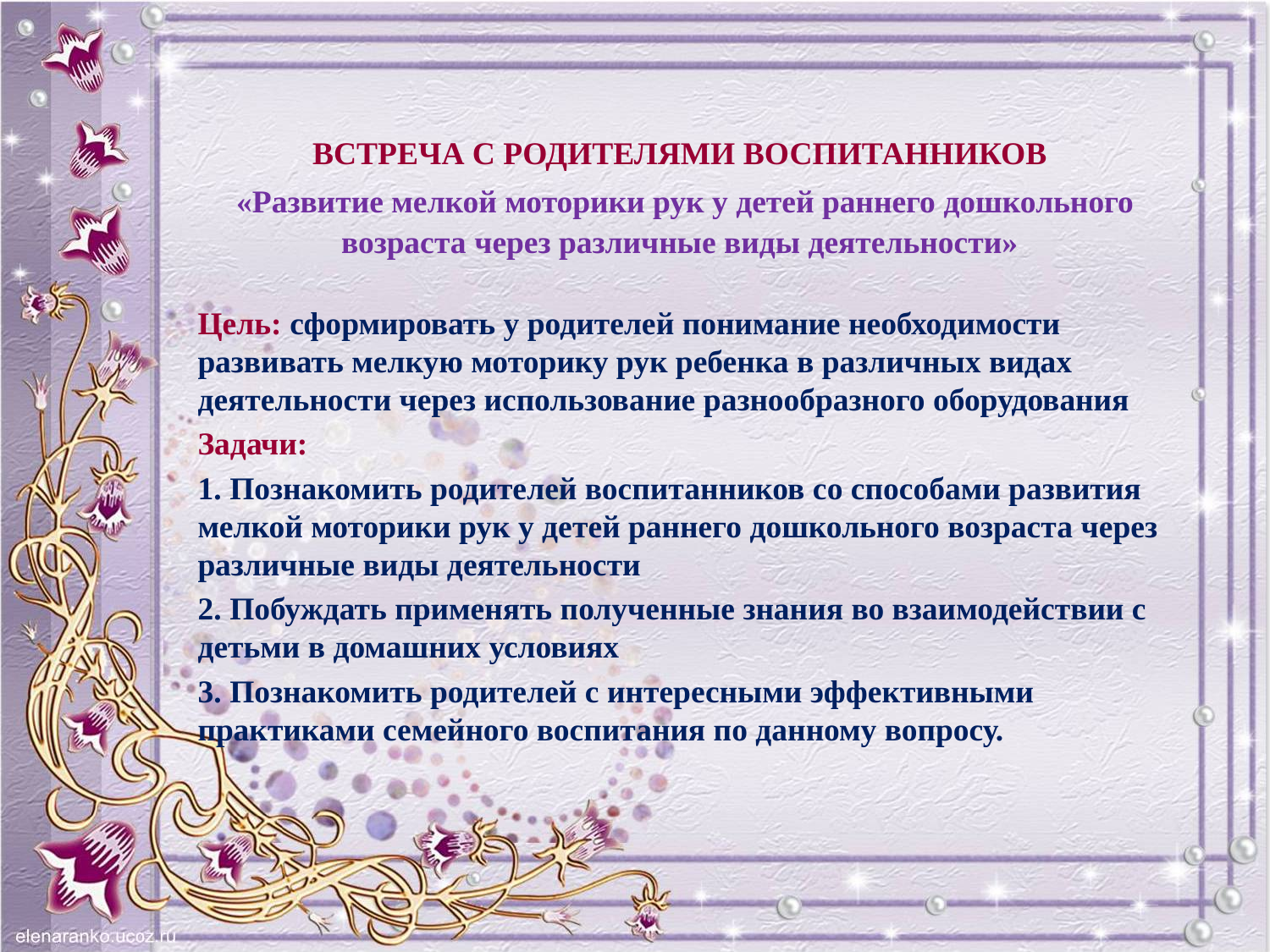

# ВСТРЕЧА С РОДИТЕЛЯМИ ВОСПИТАННИКОВ «Развитие мелкой моторики рук у детей раннего дошкольного возраста через различные виды деятельности»
Цель: сформировать у родителей понимание необходимости развивать мелкую моторику рук ребенка в различных видах деятельности через использование разнообразного оборудования
Задачи:
1. Познакомить родителей воспитанников со способами развития мелкой моторики рук у детей раннего дошкольного возраста через различные виды деятельности
2. Побуждать применять полученные знания во взаимодействии с детьми в домашних условиях
3. Познакомить родителей с интересными эффективными практиками семейного воспитания по данному вопросу.